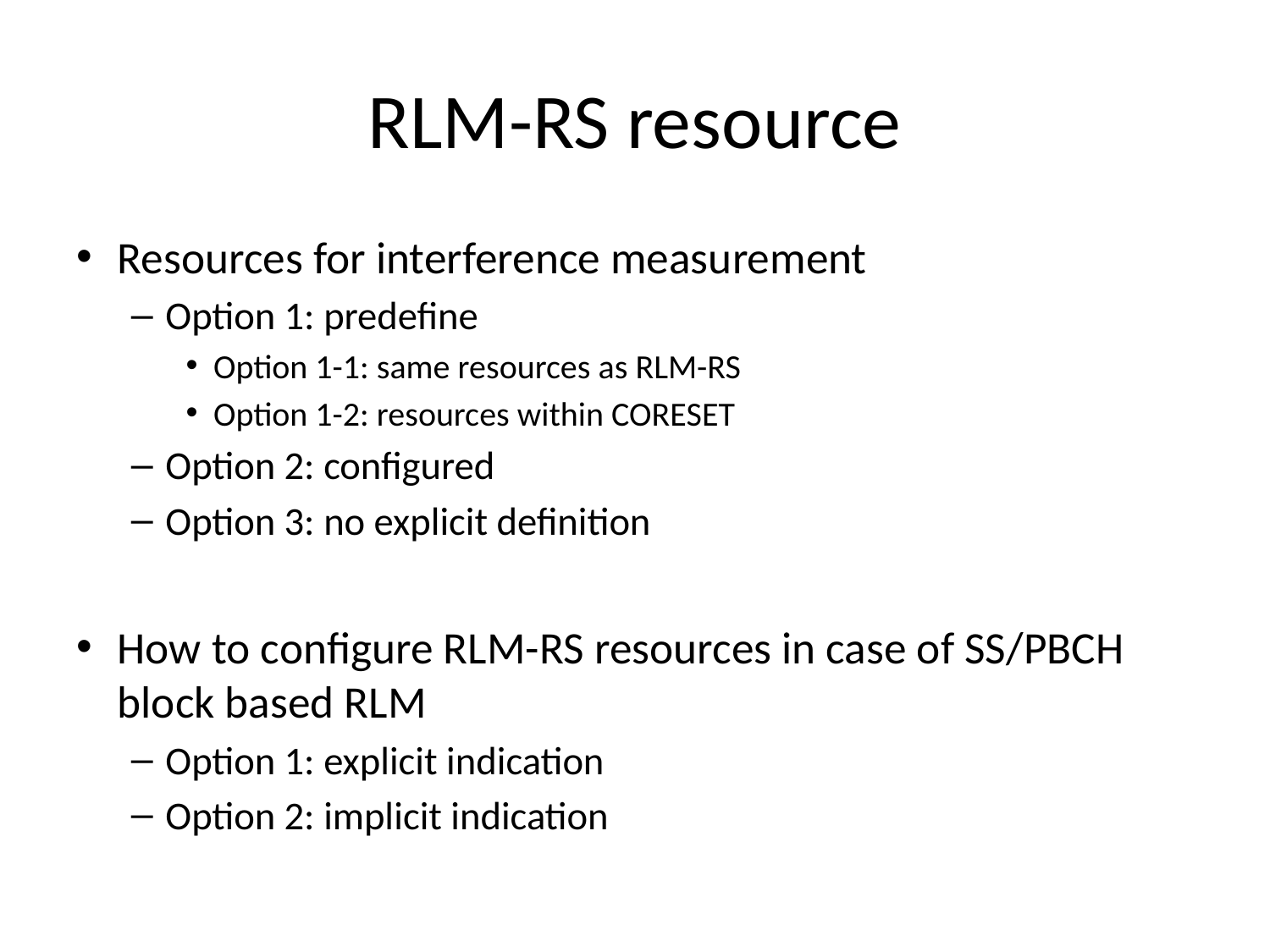

# RLM-RS resource
Resources for interference measurement
Option 1: predefine
Option 1-1: same resources as RLM-RS
Option 1-2: resources within CORESET
Option 2: configured
Option 3: no explicit definition

How to configure RLM-RS resources in case of SS/PBCH block based RLM
Option 1: explicit indication
Option 2: implicit indication